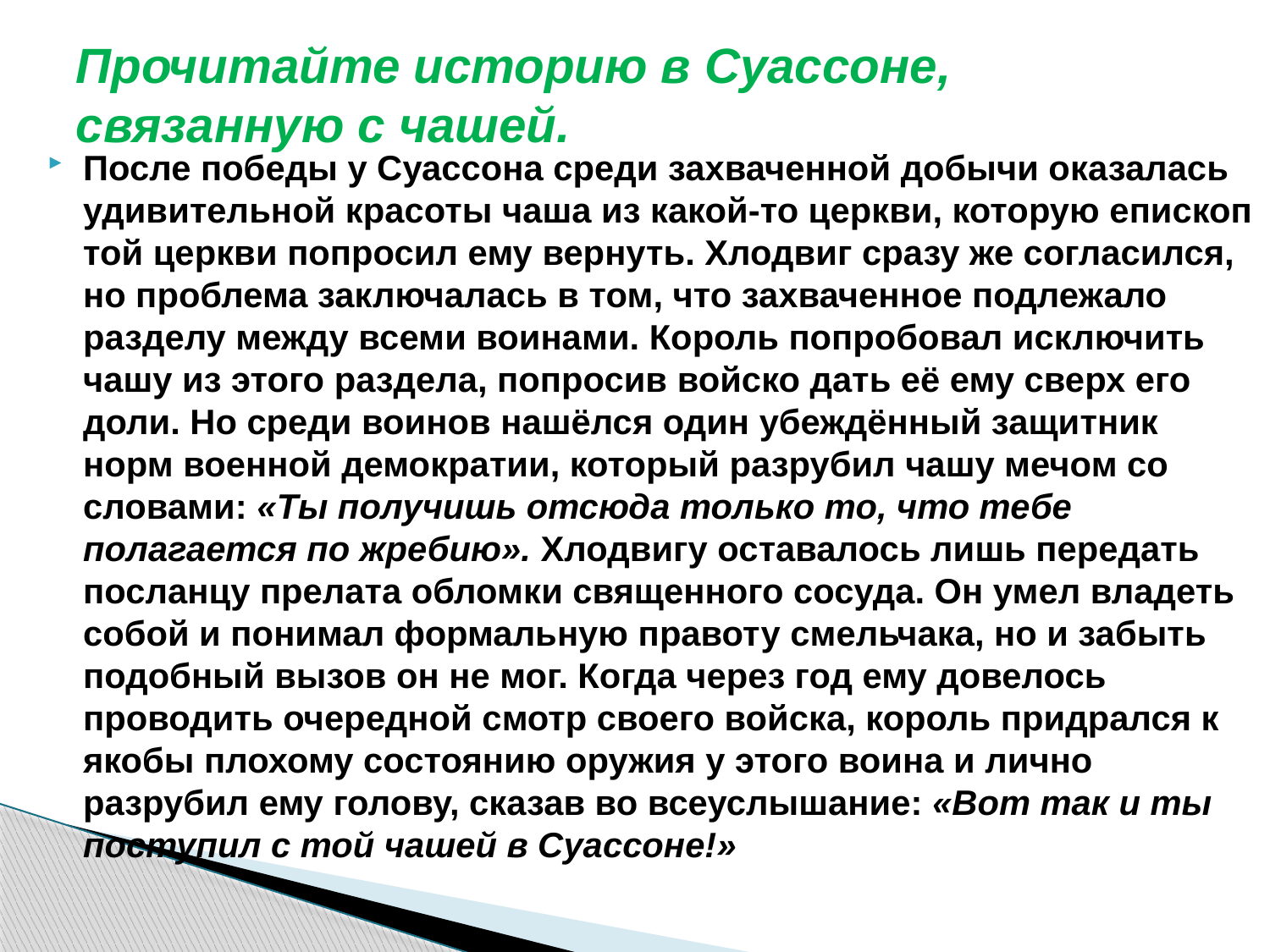

# Прочитайте историю в Суассоне, связанную с чашей.
После победы у Суассона среди захваченной добычи оказалась удивительной красоты чаша из какой-то церкви, которую епископ той церкви попросил ему вернуть. Хлодвиг сразу же согласился, но проблема заключалась в том, что захваченное подлежало разделу между всеми воинами. Король попробовал исключить чашу из этого раздела, попросив войско дать её ему сверх его доли. Но среди воинов нашёлся один убеждённый защитник норм военной демократии, который разрубил чашу мечом со словами: «Ты получишь отсюда только то, что тебе полагается по жребию». Хлодвигу оставалось лишь передать посланцу прелата обломки священного сосуда. Он умел владеть собой и понимал формальную правоту смельчака, но и забыть подобный вызов он не мог. Когда через год ему довелось проводить очередной смотр своего войска, король придрался к якобы плохому состоянию оружия у этого воина и лично разрубил ему голову, сказав во всеуслышание: «Вот так и ты поступил с той чашей в Суассоне!»